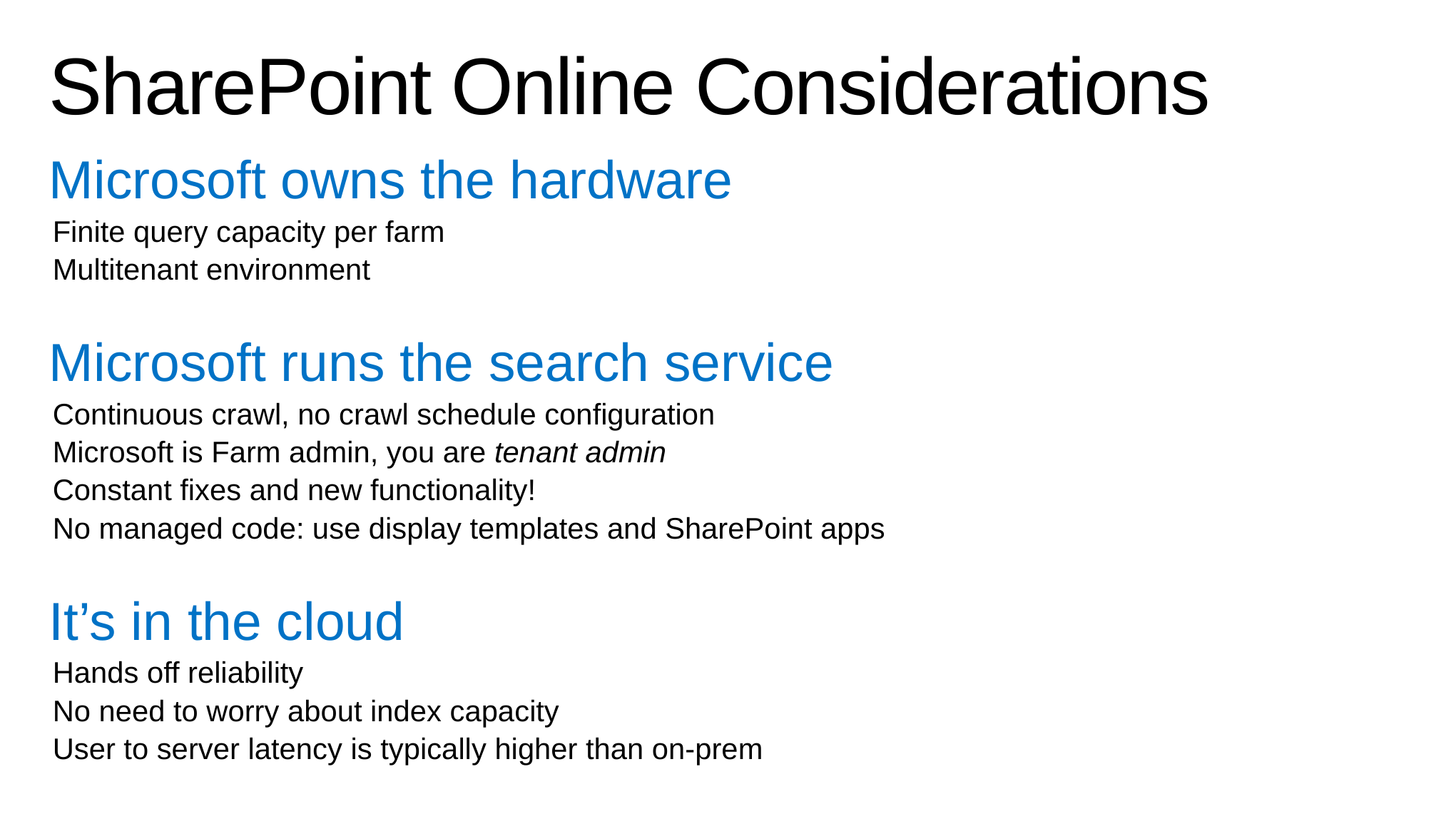

# SharePoint Online Considerations
Microsoft owns the hardware
Finite query capacity per farm
Multitenant environment

Microsoft runs the search service
Continuous crawl, no crawl schedule configuration
Microsoft is Farm admin, you are tenant admin
Constant fixes and new functionality!
No managed code: use display templates and SharePoint apps

It’s in the cloud
Hands off reliability
No need to worry about index capacity
User to server latency is typically higher than on-prem